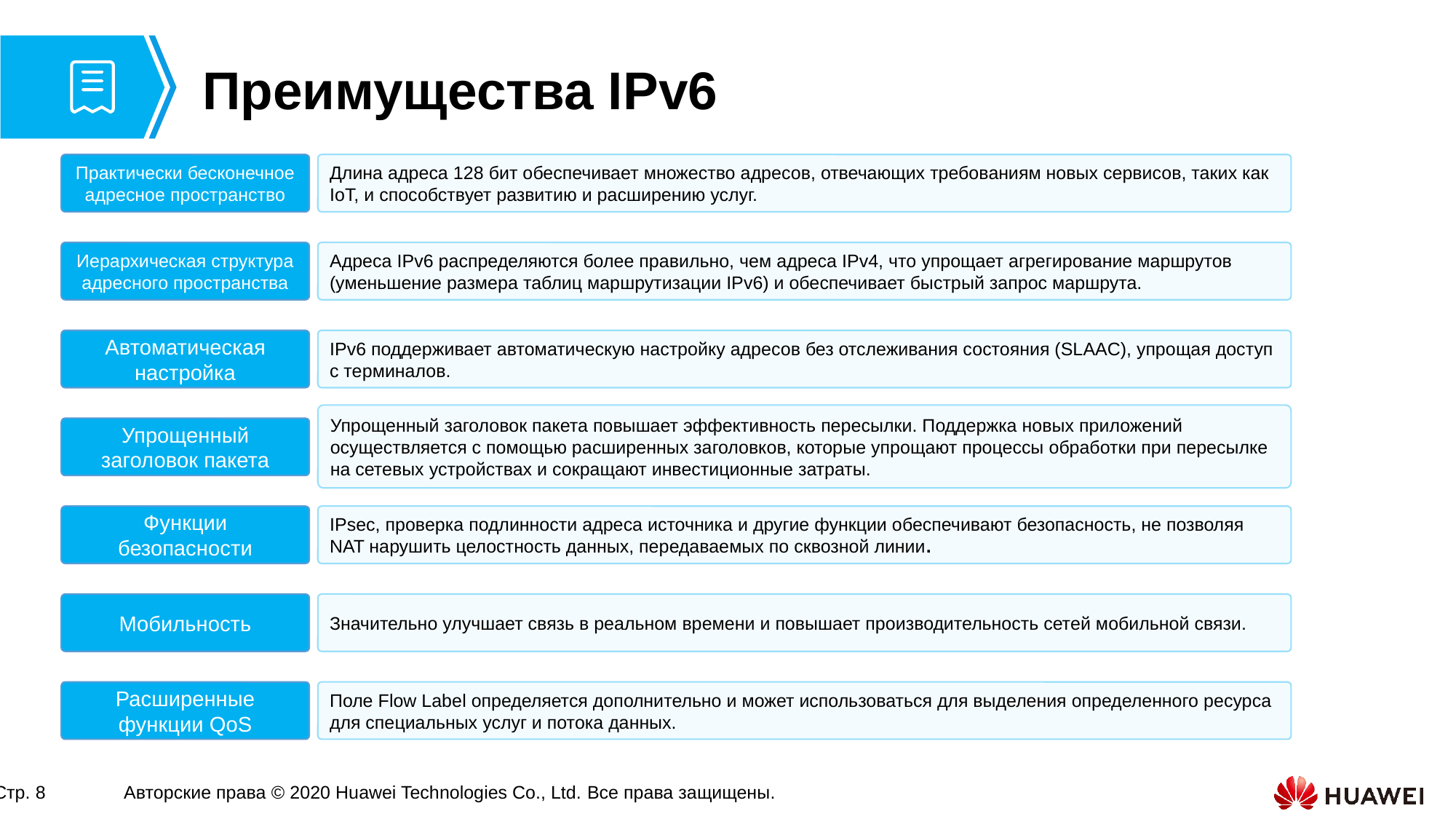

# Преимущества IPv6
Практически бесконечное адресное пространство
Длина адреса 128 бит обеспечивает множество адресов, отвечающих требованиям новых сервисов, таких как IoT, и способствует развитию и расширению услуг.
Адреса IPv6 распределяются более правильно, чем адреса IPv4, что упрощает агрегирование маршрутов (уменьшение размера таблиц маршрутизации IPv6) и обеспечивает быстрый запрос маршрута.
Иерархическая структура адресного пространства
Автоматическая настройка
IPv6 поддерживает автоматическую настройку адресов без отслеживания состояния (SLAAC), упрощая доступ с терминалов.
Упрощенный заголовок пакета повышает эффективность пересылки. Поддержка новых приложений осуществляется с помощью расширенных заголовков, которые упрощают процессы обработки при пересылке на сетевых устройствах и сокращают инвестиционные затраты.
Упрощенный заголовок пакета
Функции безопасности
IPsec, проверка подлинности адреса источника и другие функции обеспечивают безопасность, не позволяя NAT нарушить целостность данных, передаваемых по сквозной линии.
Мобильность
Значительно улучшает связь в реальном времени и повышает производительность сетей мобильной связи.
Расширенные функции QoS
Поле Flow Label определяется дополнительно и может использоваться для выделения определенного ресурса для специальных услуг и потока данных.